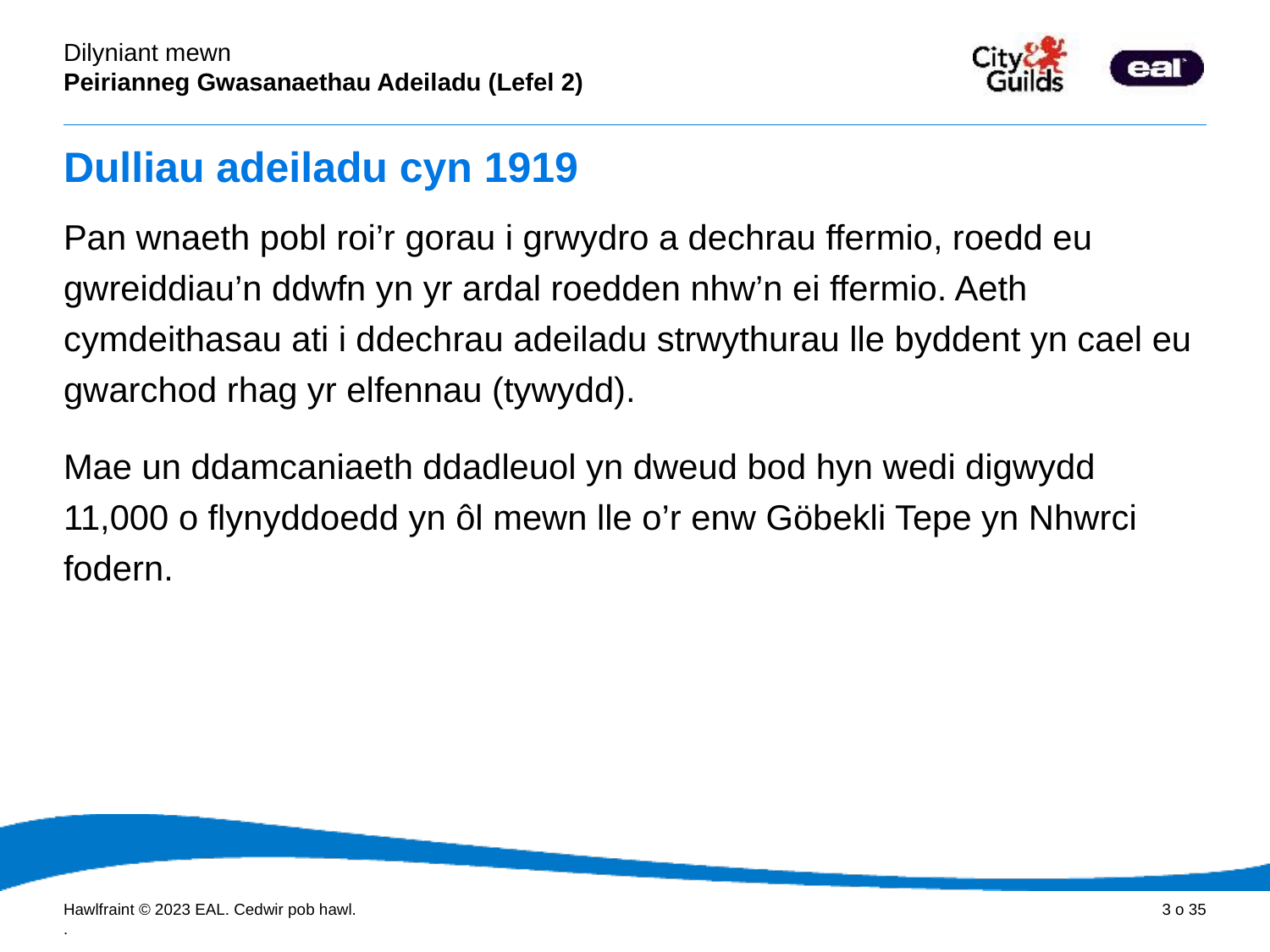

# Dulliau adeiladu cyn 1919
Pan wnaeth pobl roi’r gorau i grwydro a dechrau ffermio, roedd eu gwreiddiau’n ddwfn yn yr ardal roedden nhw’n ei ffermio. Aeth cymdeithasau ati i ddechrau adeiladu strwythurau lle byddent yn cael eu gwarchod rhag yr elfennau (tywydd).
Mae un ddamcaniaeth ddadleuol yn dweud bod hyn wedi digwydd 11,000 o flynyddoedd yn ôl mewn lle o’r enw Göbekli Tepe yn Nhwrci fodern.